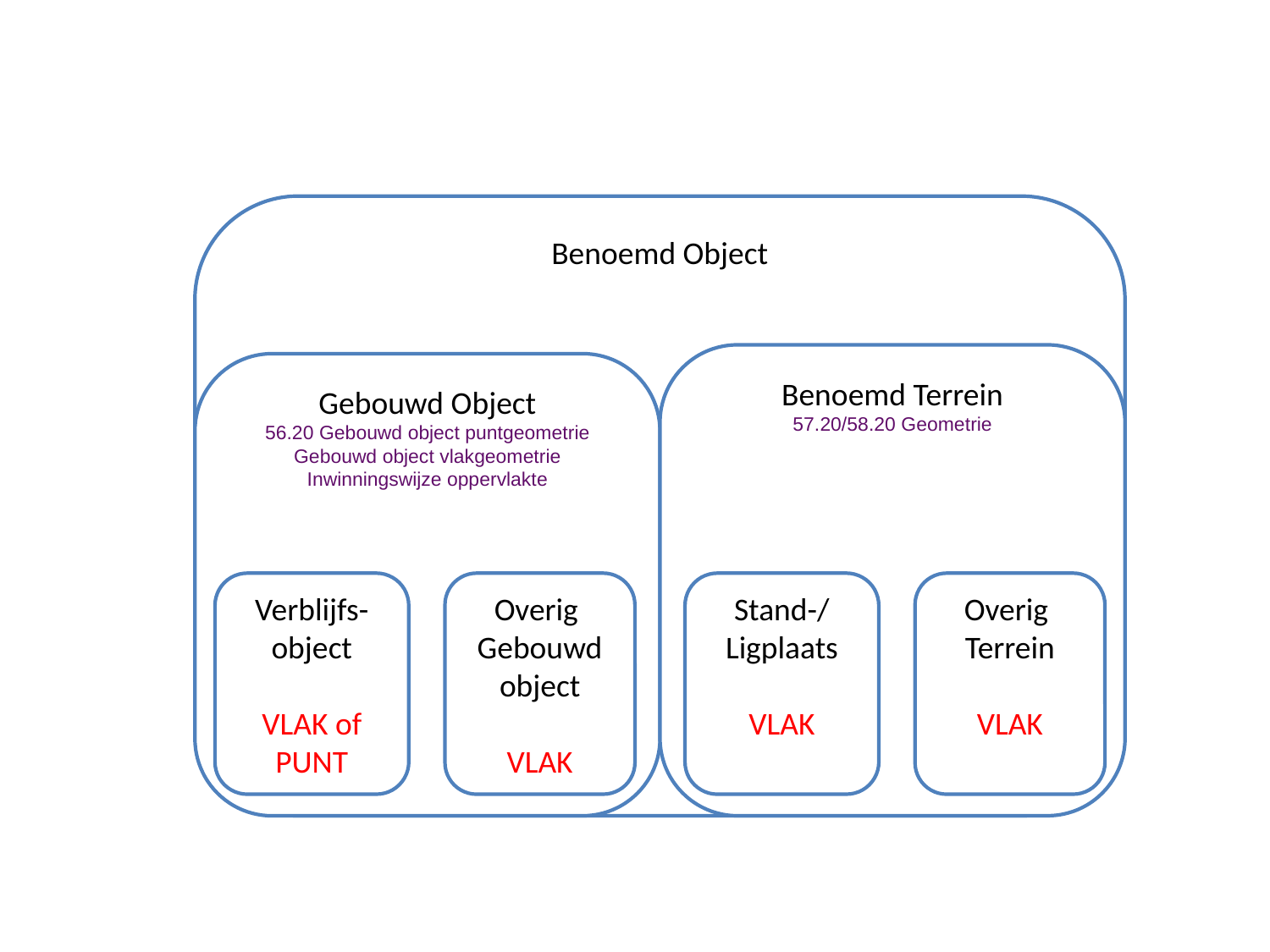

Benoemd Object
Benoemd Terrein
57.20/58.20 Geometrie
Gebouwd Object
56.20 Gebouwd object puntgeometrie
Gebouwd object vlakgeometrie
Inwinningswijze oppervlakte
Verblijfs-object

VLAK of PUNT
Overig
Gebouwd object

VLAK
Stand-/Ligplaats

VLAK
Overig
Terrein

VLAK